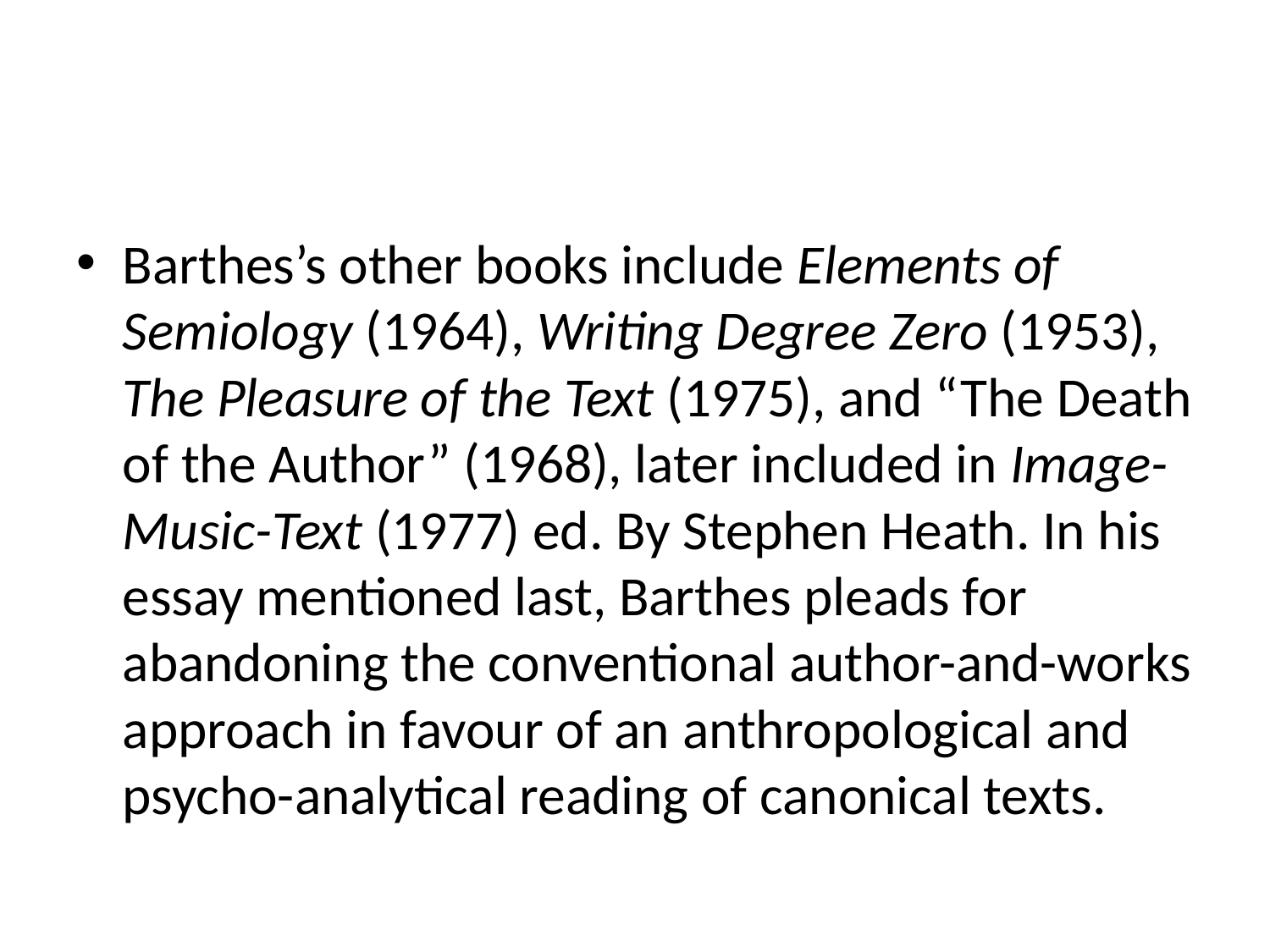

#
Barthes’s other books include Elements of Semiology (1964), Writing Degree Zero (1953), The Pleasure of the Text (1975), and “The Death of the Author” (1968), later included in Image-Music-Text (1977) ed. By Stephen Heath. In his essay mentioned last, Barthes pleads for abandoning the conventional author-and-works approach in favour of an anthropological and psycho-analytical reading of canonical texts.